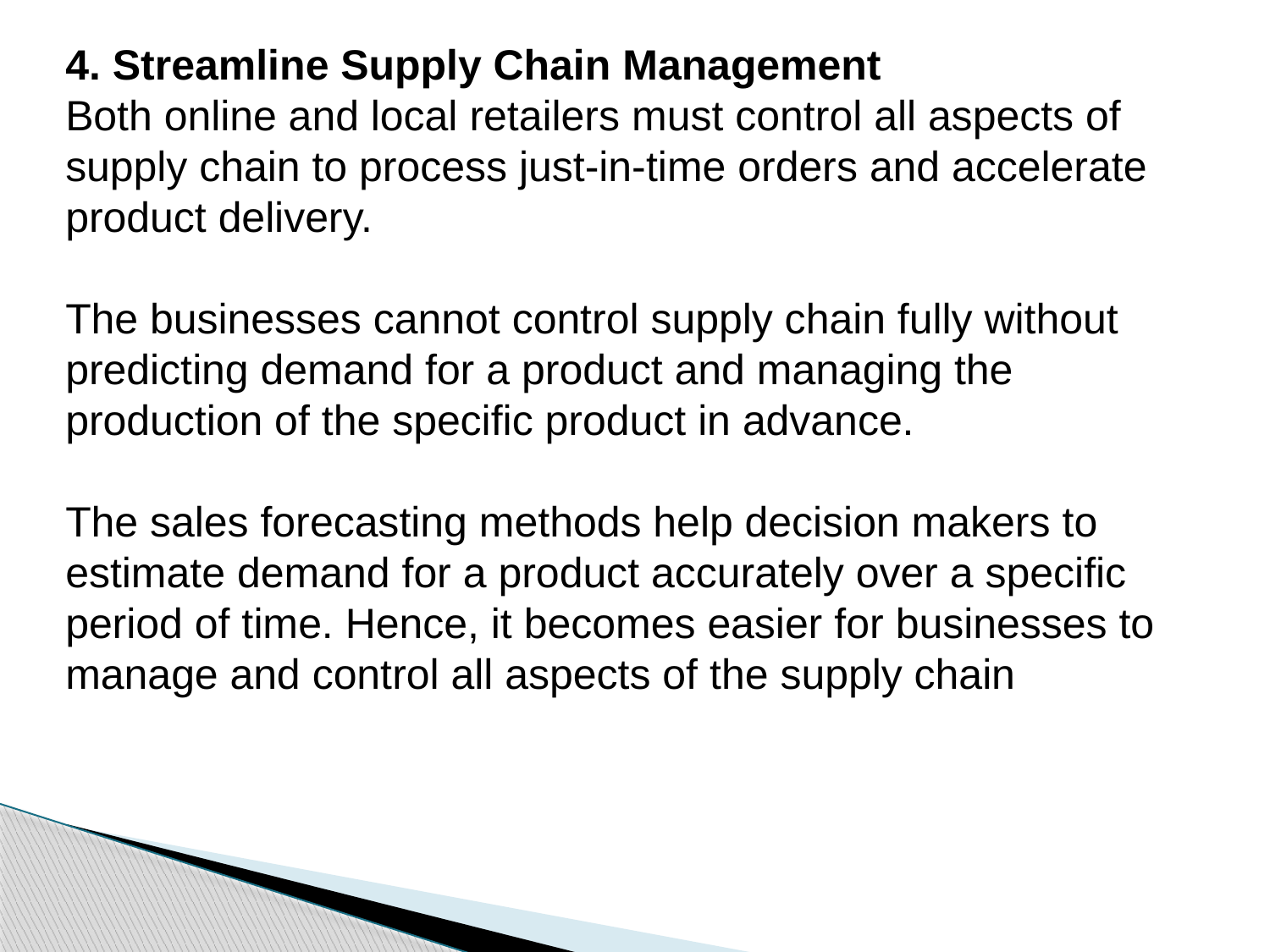

4. Streamline Supply Chain Management
Both online and local retailers must control all aspects of supply chain to process just-in-time orders and accelerate product delivery.

The businesses cannot control supply chain fully without predicting demand for a product and managing the production of the specific product in advance.

The sales forecasting methods help decision makers to estimate demand for a product accurately over a specific period of time. Hence, it becomes easier for businesses to manage and control all aspects of the supply chain